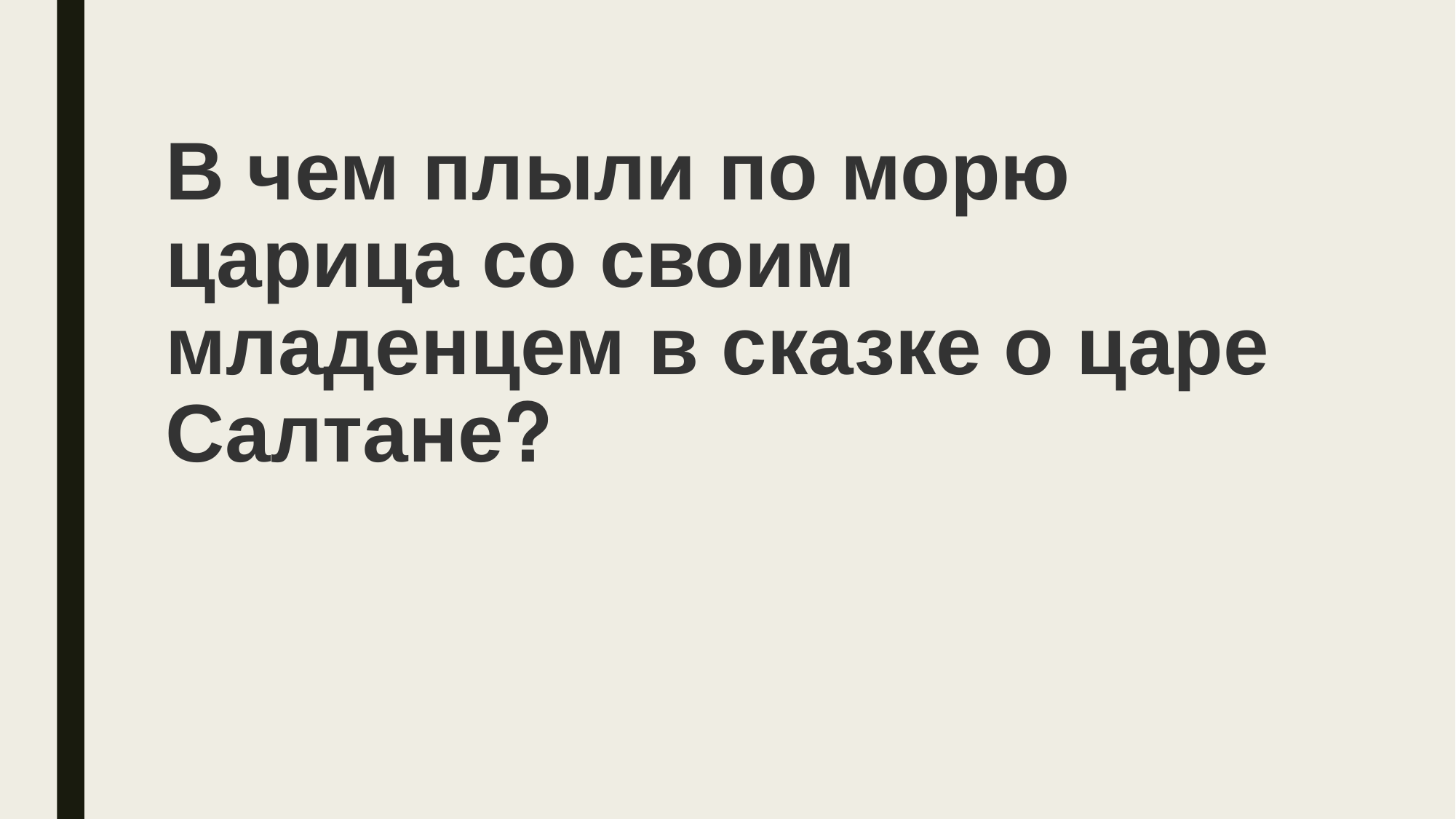

# В чем плыли по морю царица со своим младенцем в сказке о царе Салтане?